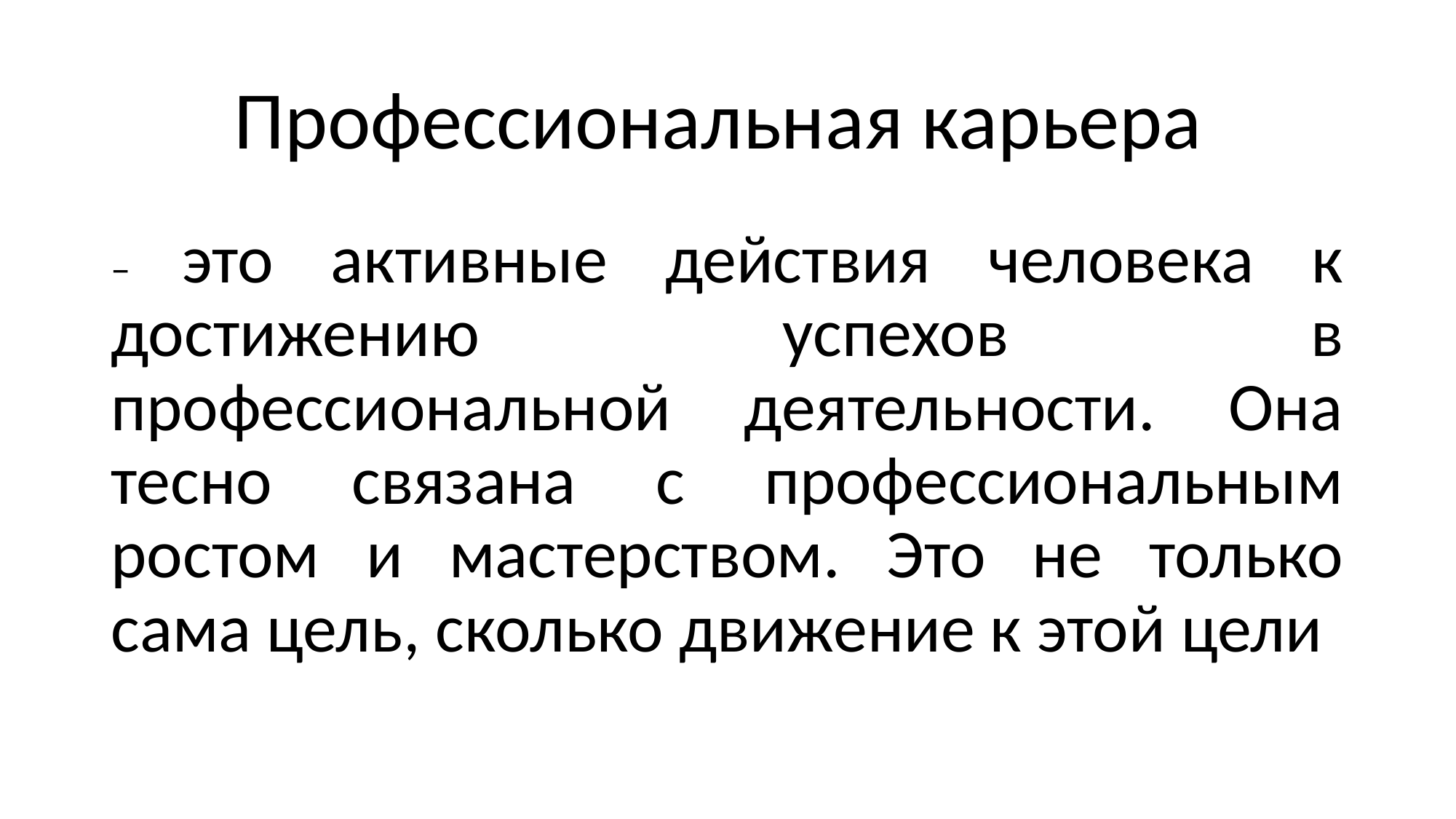

# Профессиональная карьера
– это активные действия человека к достижению успехов в профессиональной деятельности. Она тесно связана с профессиональным ростом и мастерством. Это не только сама цель, сколько движение к этой цели